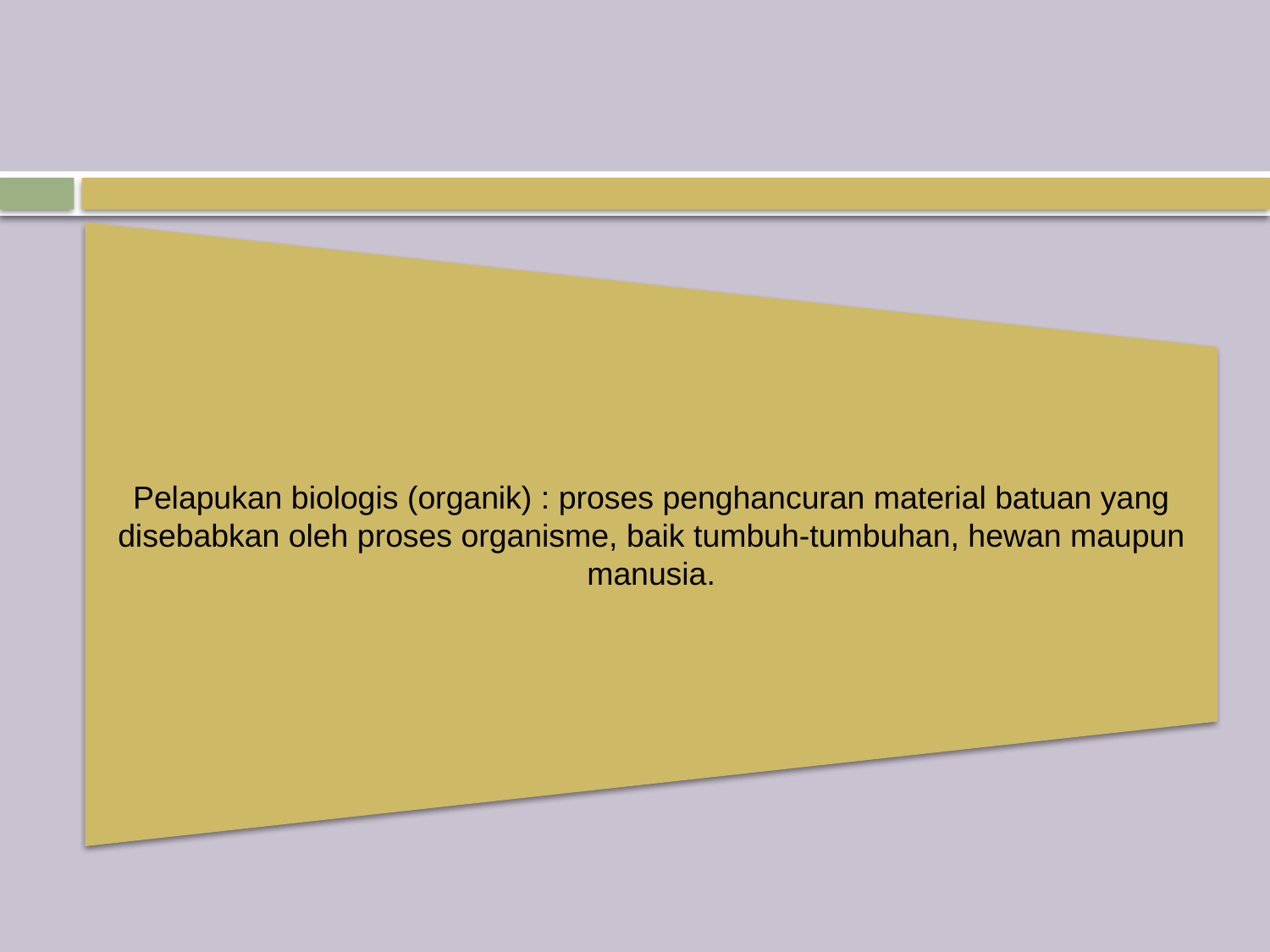

Pelapukan biologis (organik) : proses penghancuran material batuan yang disebabkan oleh proses organisme, baik tumbuh-tumbuhan, hewan maupun manusia.